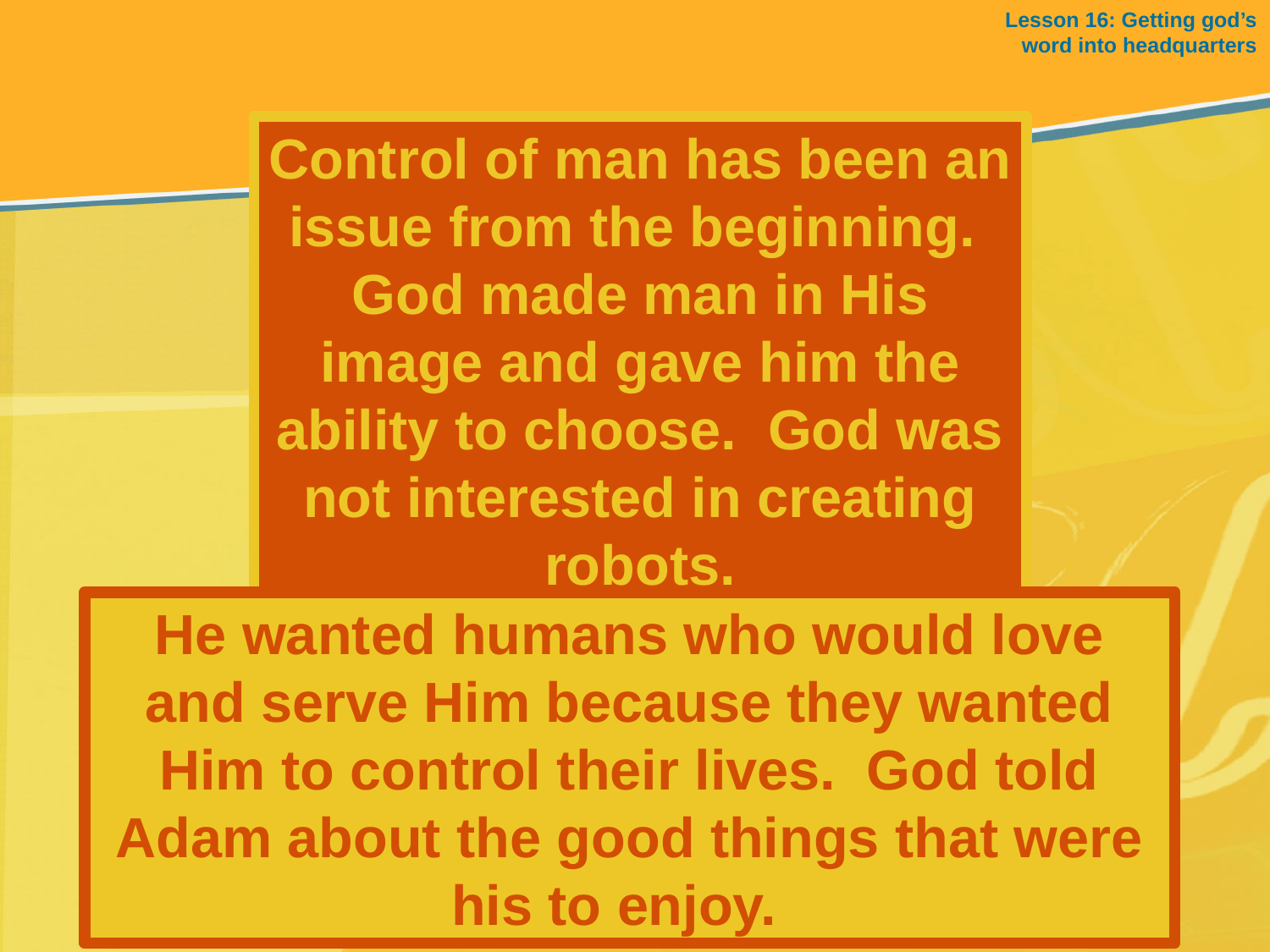

Lesson 16: Getting god’s word into headquarters
Control of man has been an issue from the beginning.  God made man in His image and gave him the ability to choose.  God was not interested in creating robots.
He wanted humans who would love and serve Him because they wanted Him to control their lives.  God told Adam about the good things that were his to enjoy.